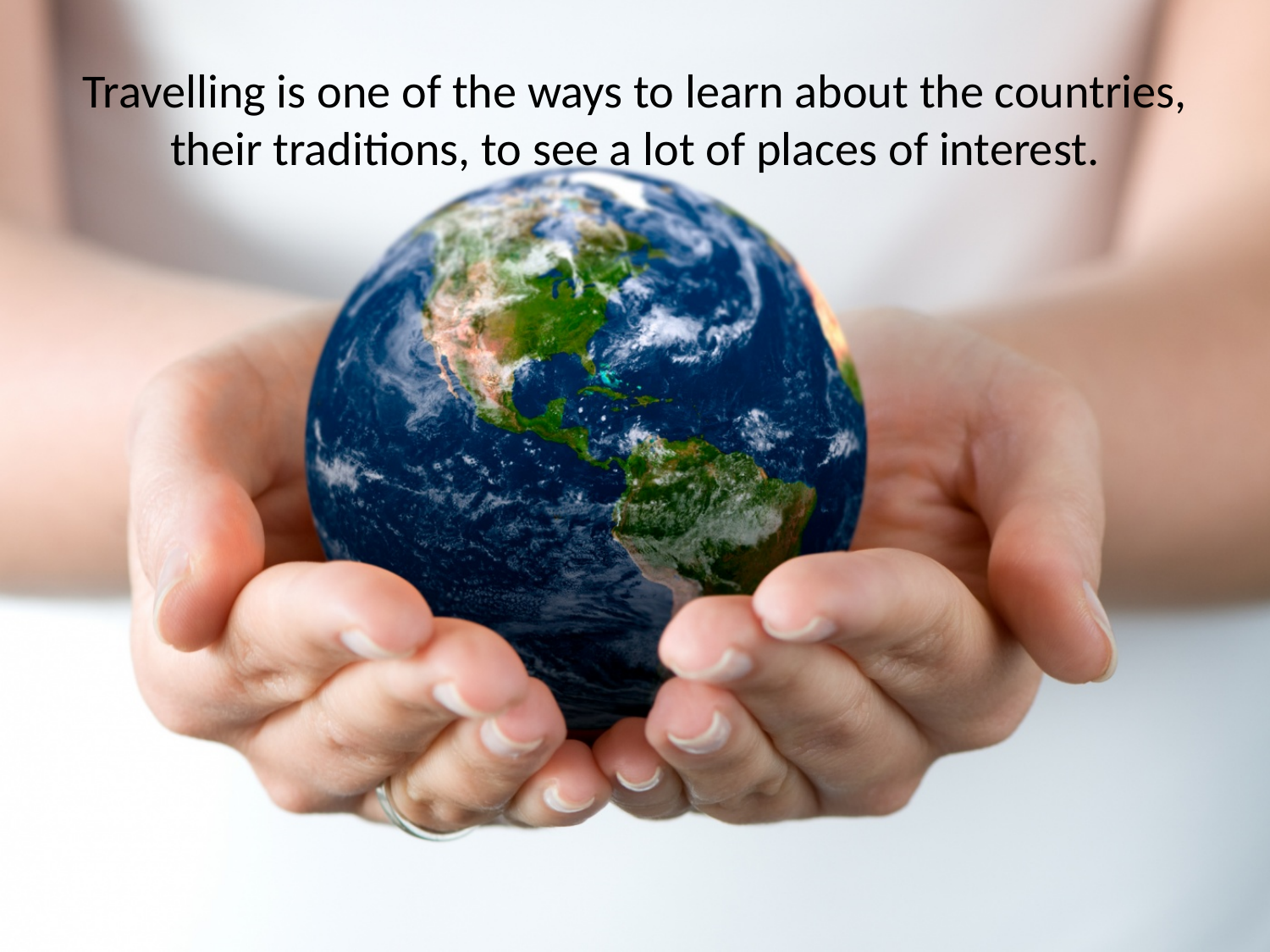

# Travelling is one of the ways to learn about the countries, their traditions, to see a lot of places of interest.